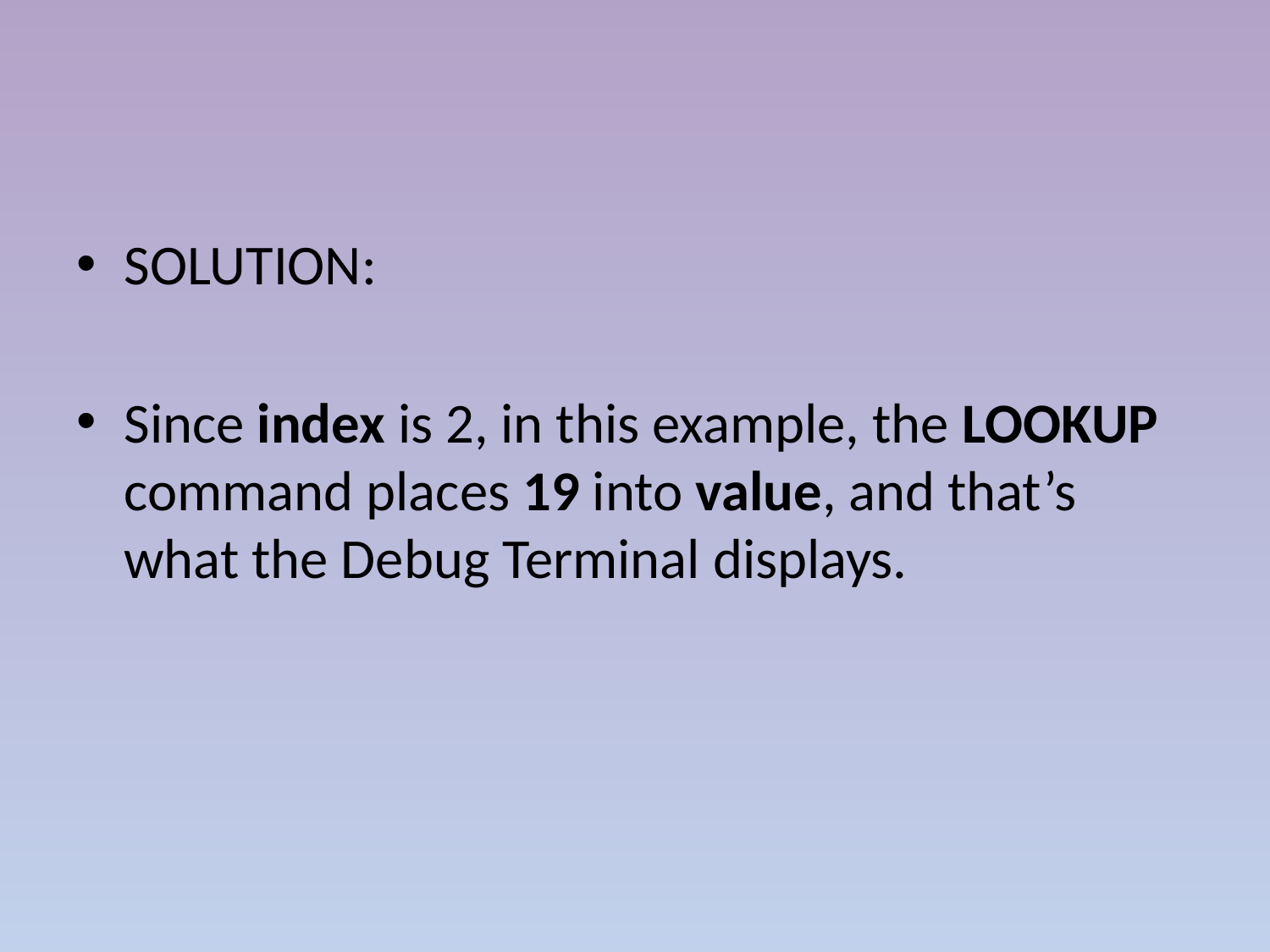

#
SOLUTION:

Since index is 2, in this example, the LOOKUP command places 19 into value, and that’s what the Debug Terminal displays.